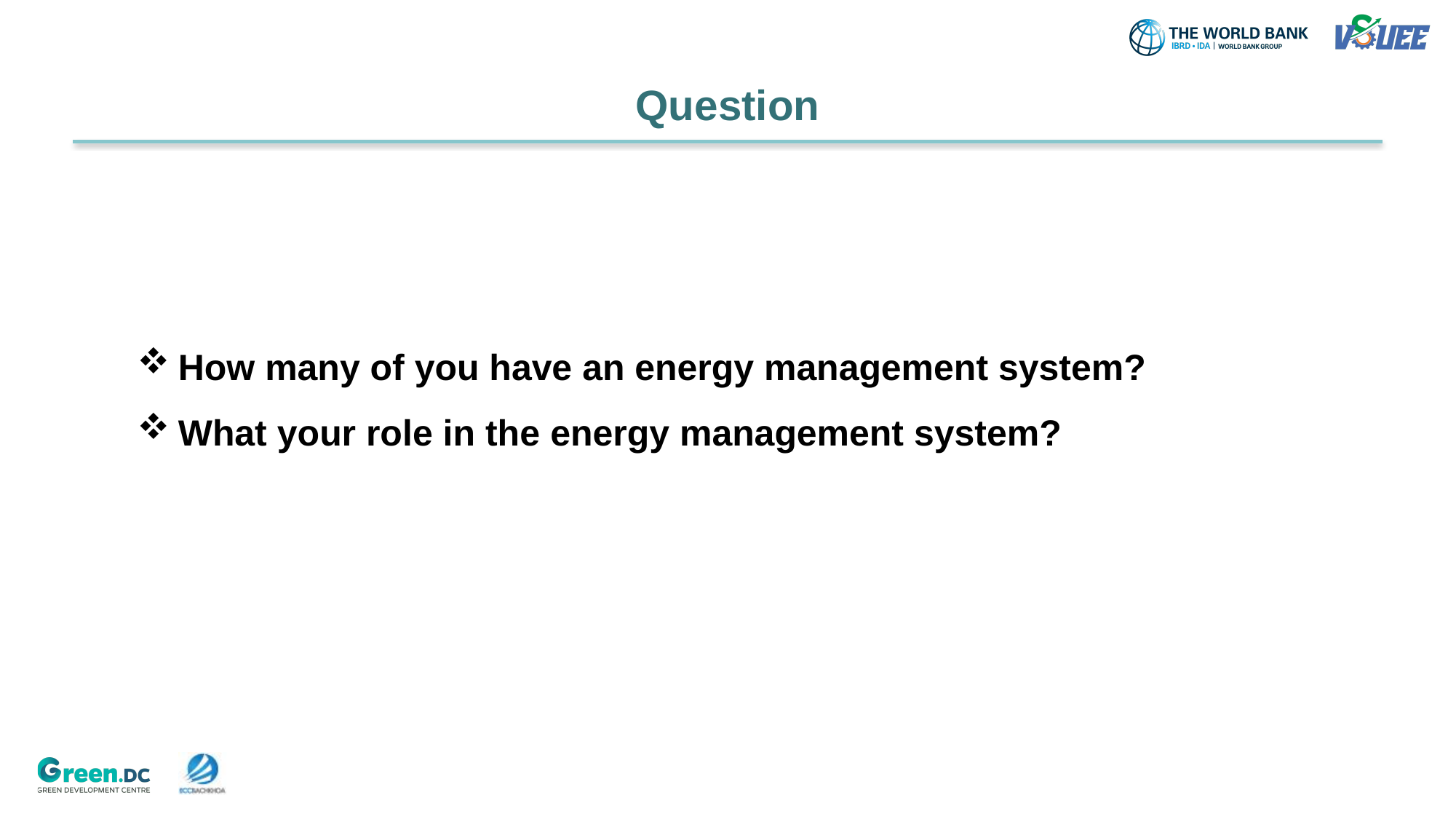

# Question
How many of you have an energy management system?
What your role in the energy management system?